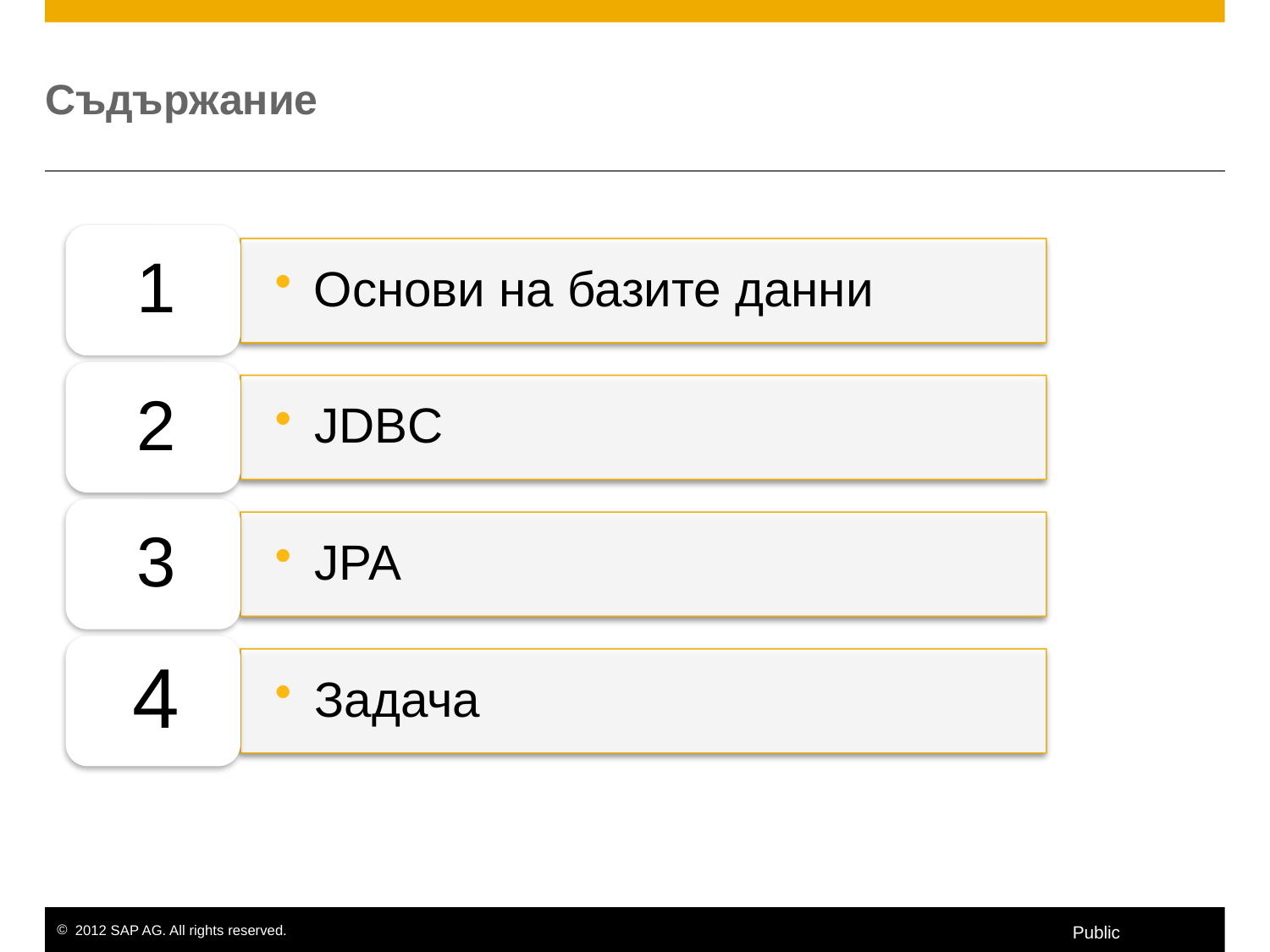

# Съдържание
Основи на базите данни
1
JDBC
2
JPA
3
Задача
4